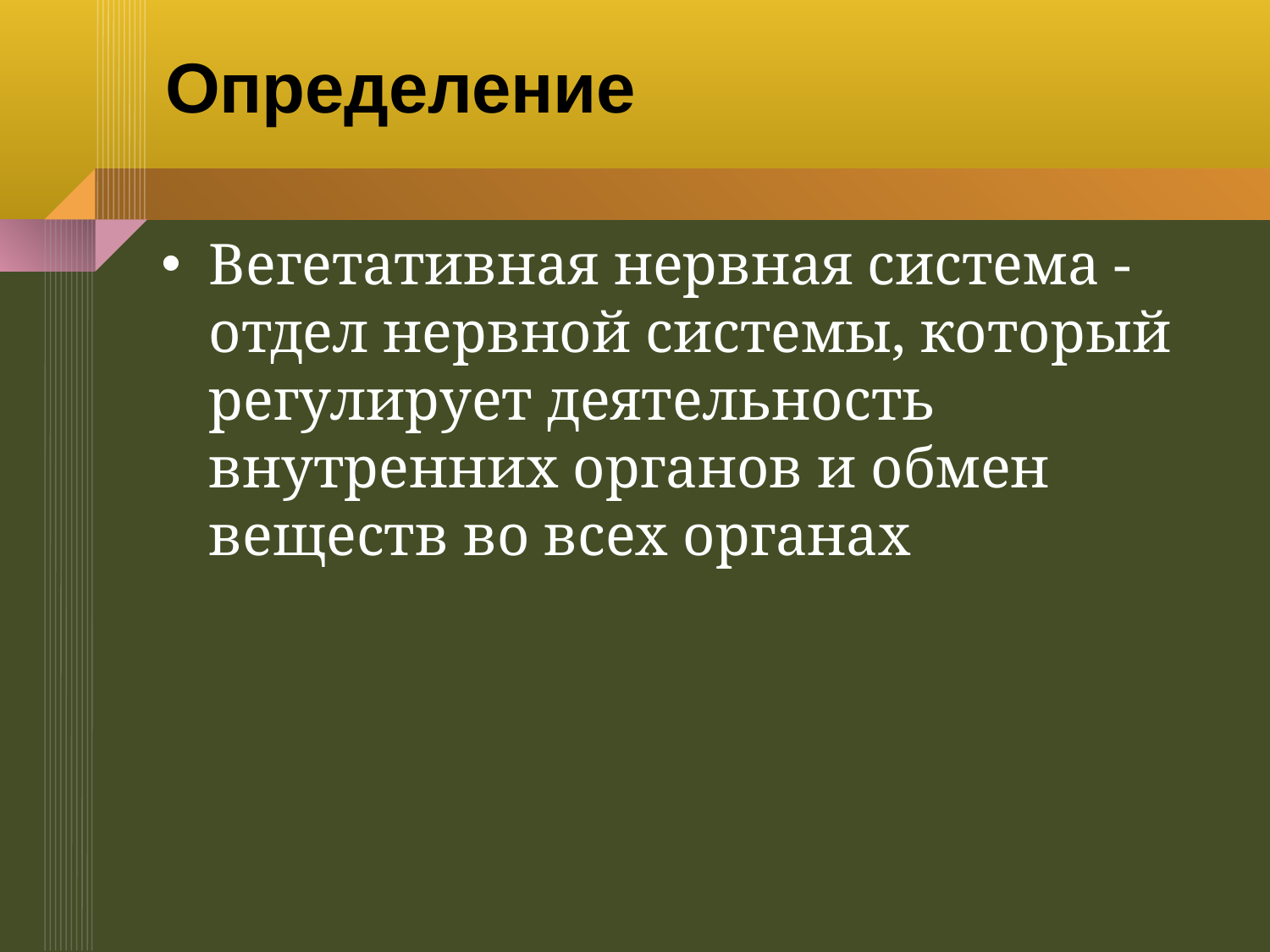

# Определение
Вегетативная нервная система - отдел нервной системы, который регулирует деятельность внутренних органов и обмен веществ во всех органах